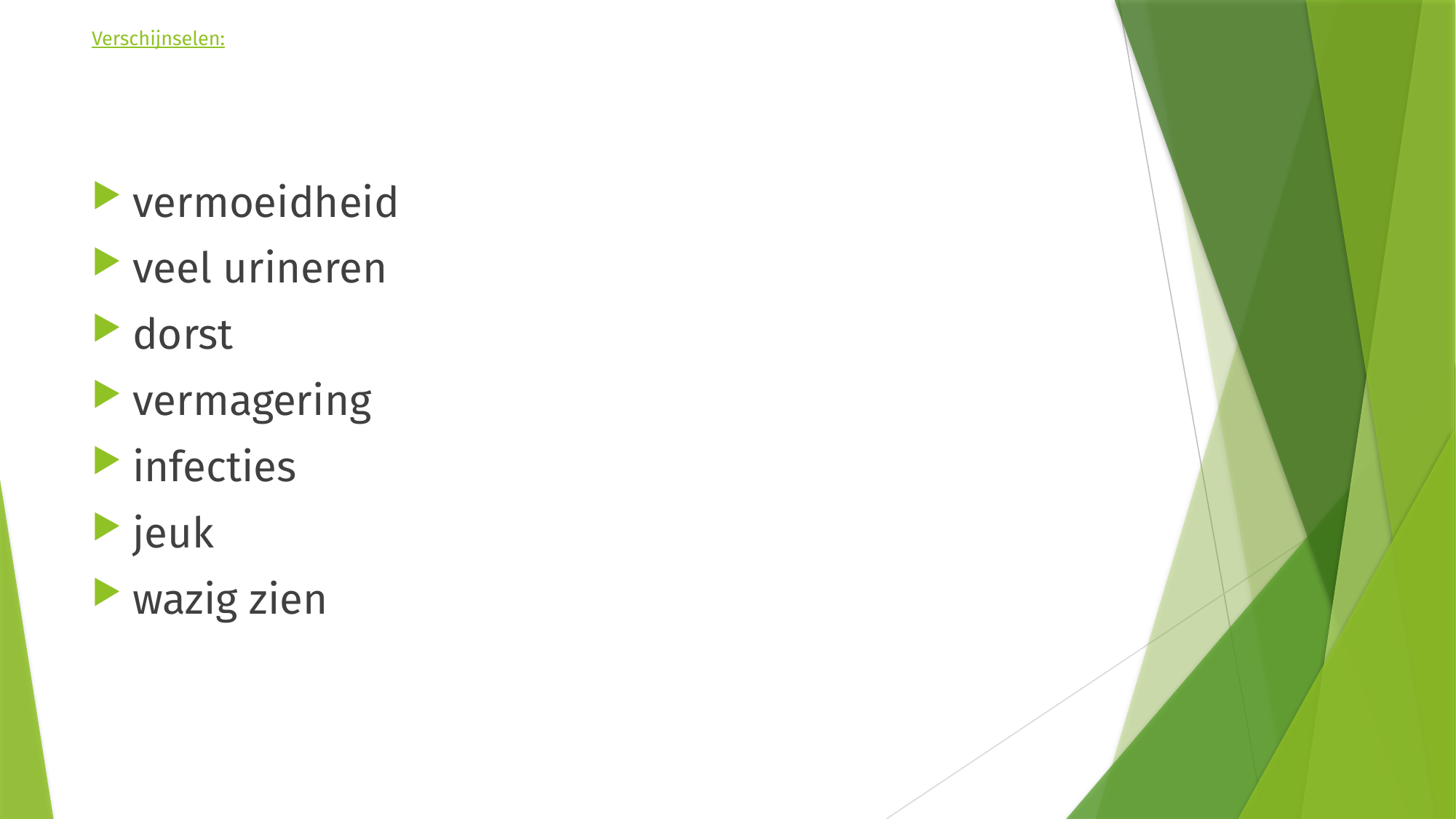

# Verschijnselen:

vermoeidheid
veel urineren
dorst
vermagering
infecties
jeuk
wazig zien